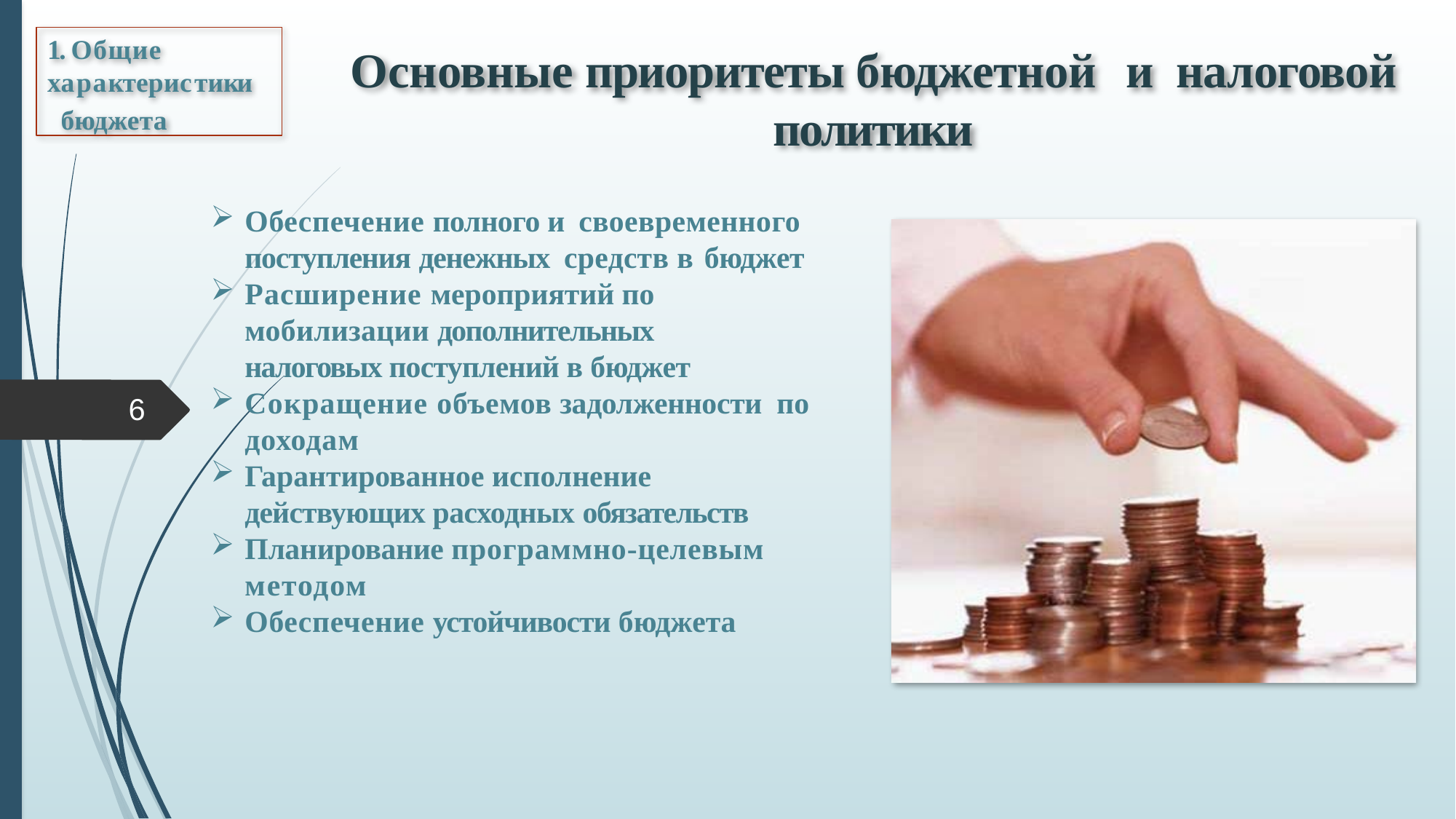

1. Общие  характеристики
  бюджета
# Основные приоритеты бюджетной      и  налоговой политики
Обеспечение полного и  своевременного поступления денежных  средств в  бюджет
Расширение мероприятий по  мобилизации дополнительных  налоговых поступлений в бюджет
Сокращение объемов задолженности  по доходам
Гарантированное исполнение  действующих расходных обязательств
Планирование программно-целевым  методом
Обеспечение устойчивости бюджета

6